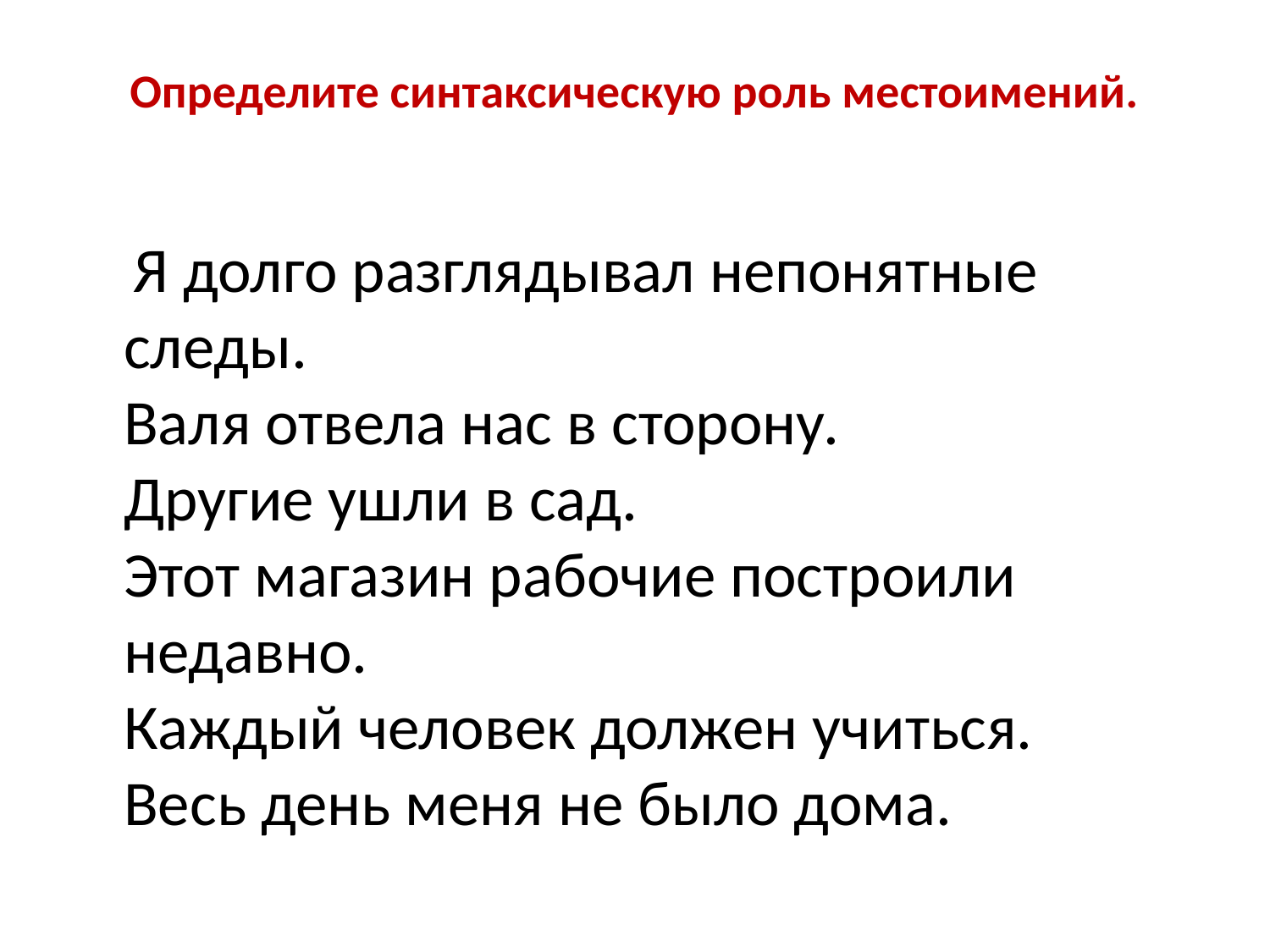

# Определите синтаксическую роль местоимений.
    Я долго разглядывал непонятные следы.
Валя отвела нас в сторону.
Другие ушли в сад.
Этот магазин рабочие построили недавно.
Каждый человек должен учиться.
Весь день меня не было дома.